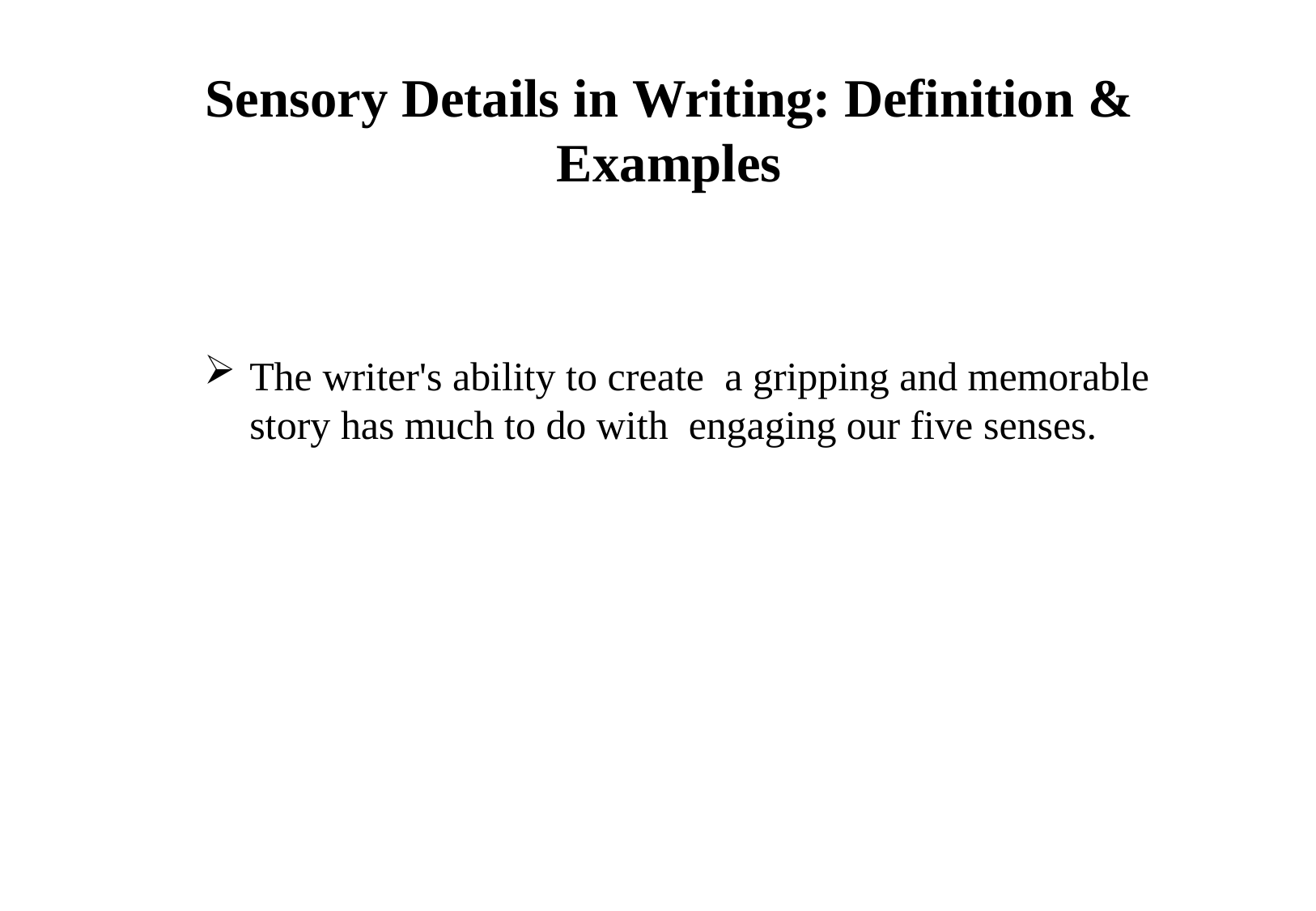

# Sensory Details in Writing: Definition &
Examples
The writer's ability to create  a gripping and memorable  story has much to do with  engaging our five senses.